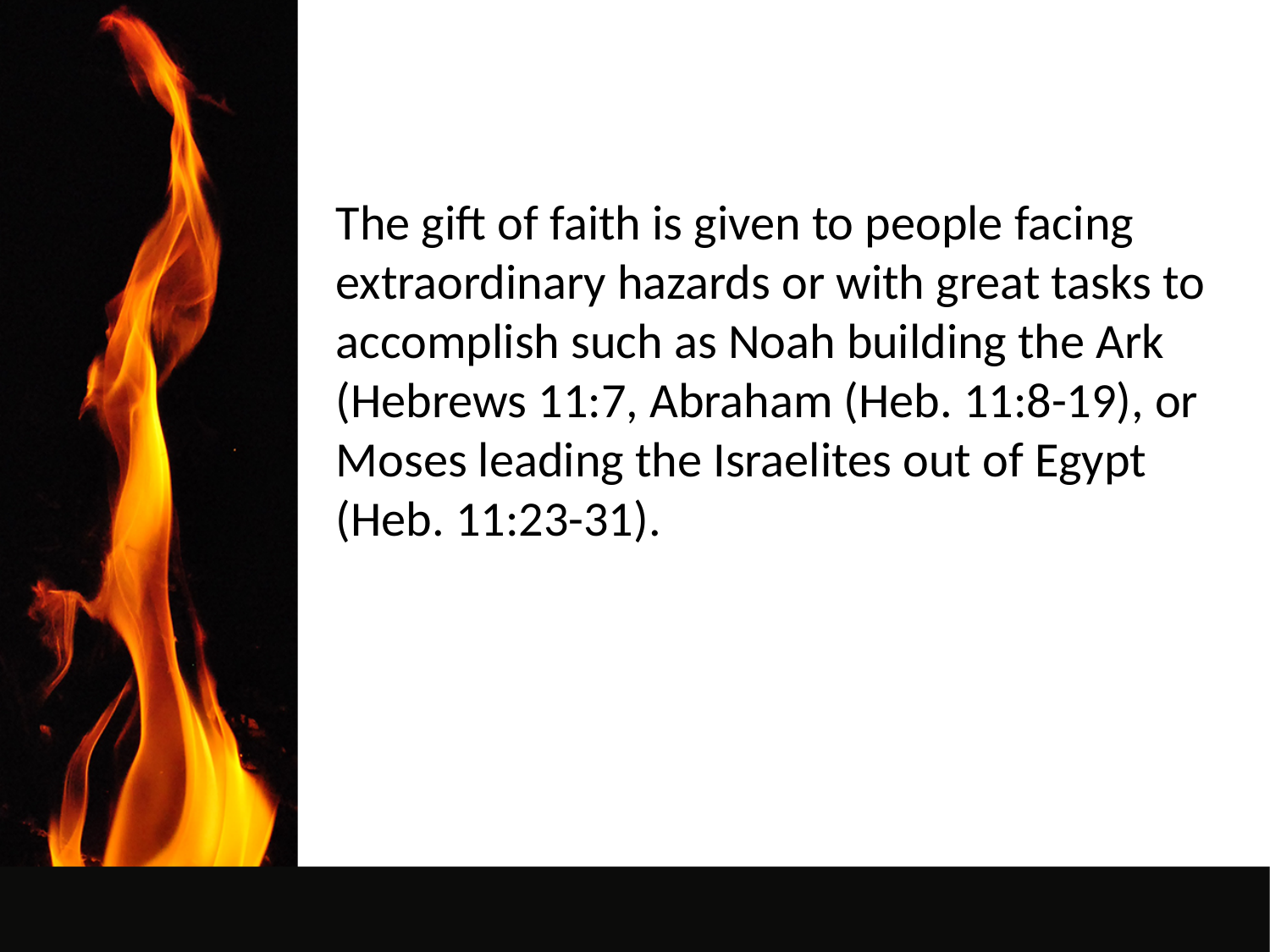

The gift of faith is given to people facing extraordinary hazards or with great tasks to accomplish such as Noah building the Ark (Hebrews 11:7, Abraham (Heb. 11:8-19), or Moses leading the Israelites out of Egypt (Heb. 11:23-31).